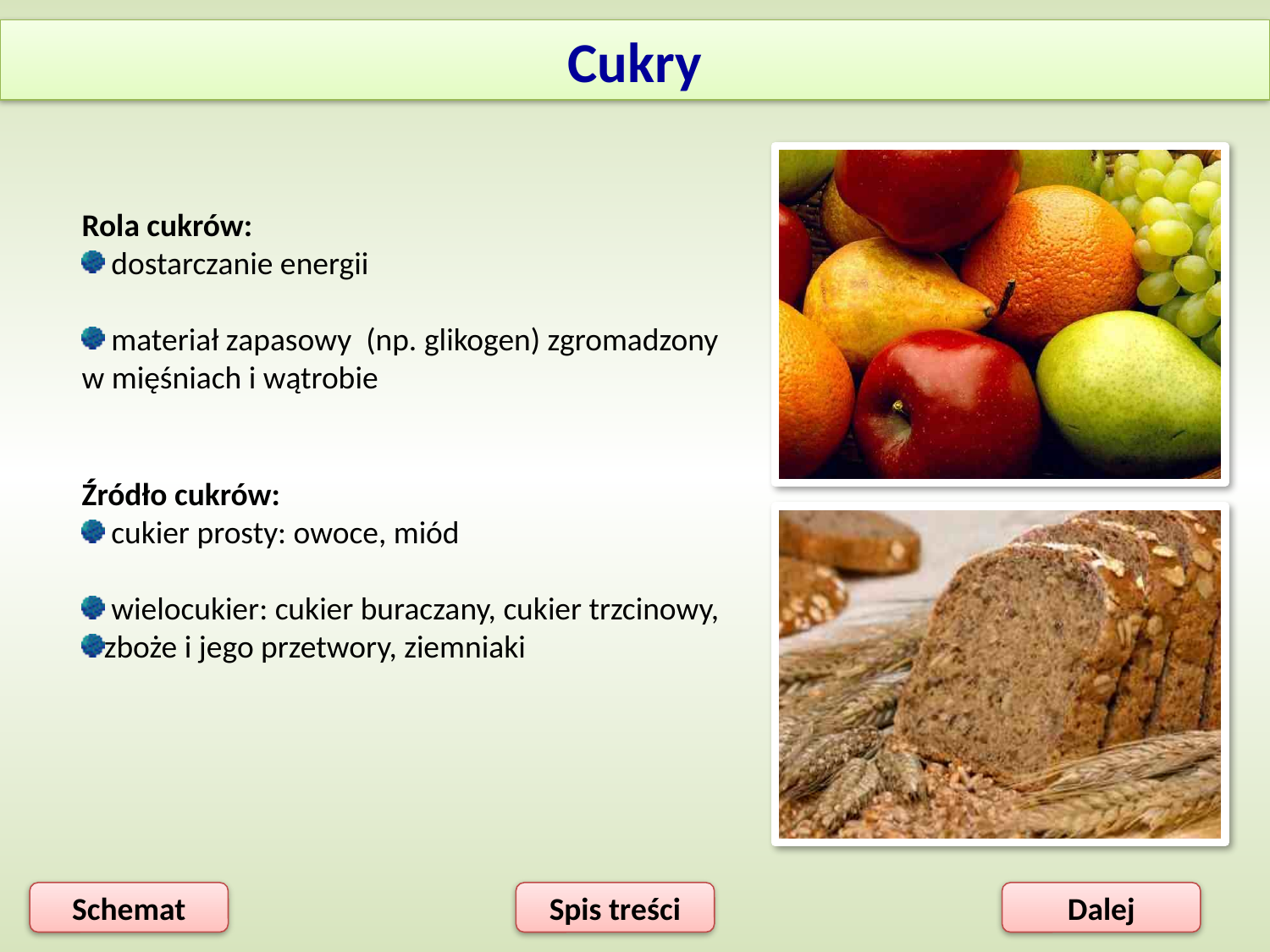

Cukry

Rola cukrów:
 dostarczanie energii

 materiał zapasowy  (np. glikogen) zgromadzony
w mięśniach i wątrobie
Źródło cukrów:
 cukier prosty: owoce, miód

 wielocukier: cukier buraczany, cukier trzcinowy,
zboże i jego przetwory, ziemniaki

Schemat
Spis treści
Dalej